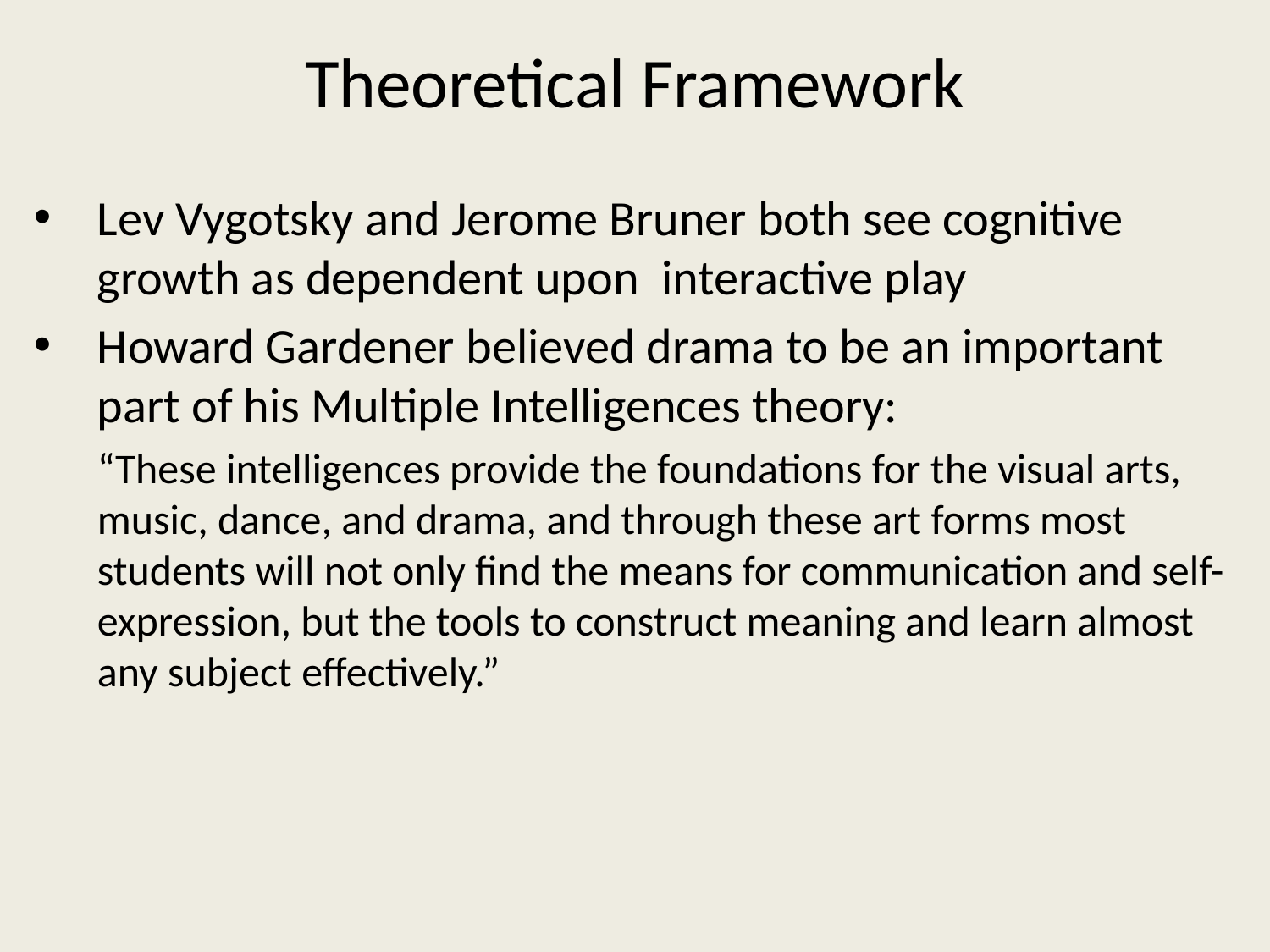

# Theoretical Framework
Lev Vygotsky and Jerome Bruner both see cognitive growth as dependent upon  interactive play
Howard Gardener believed drama to be an important part of his Multiple Intelligences theory:
“These intelligences provide the foundations for the visual arts, music, dance, and drama, and through these art forms most students will not only find the means for communication and self-expression, but the tools to construct meaning and learn almost any subject effectively.”